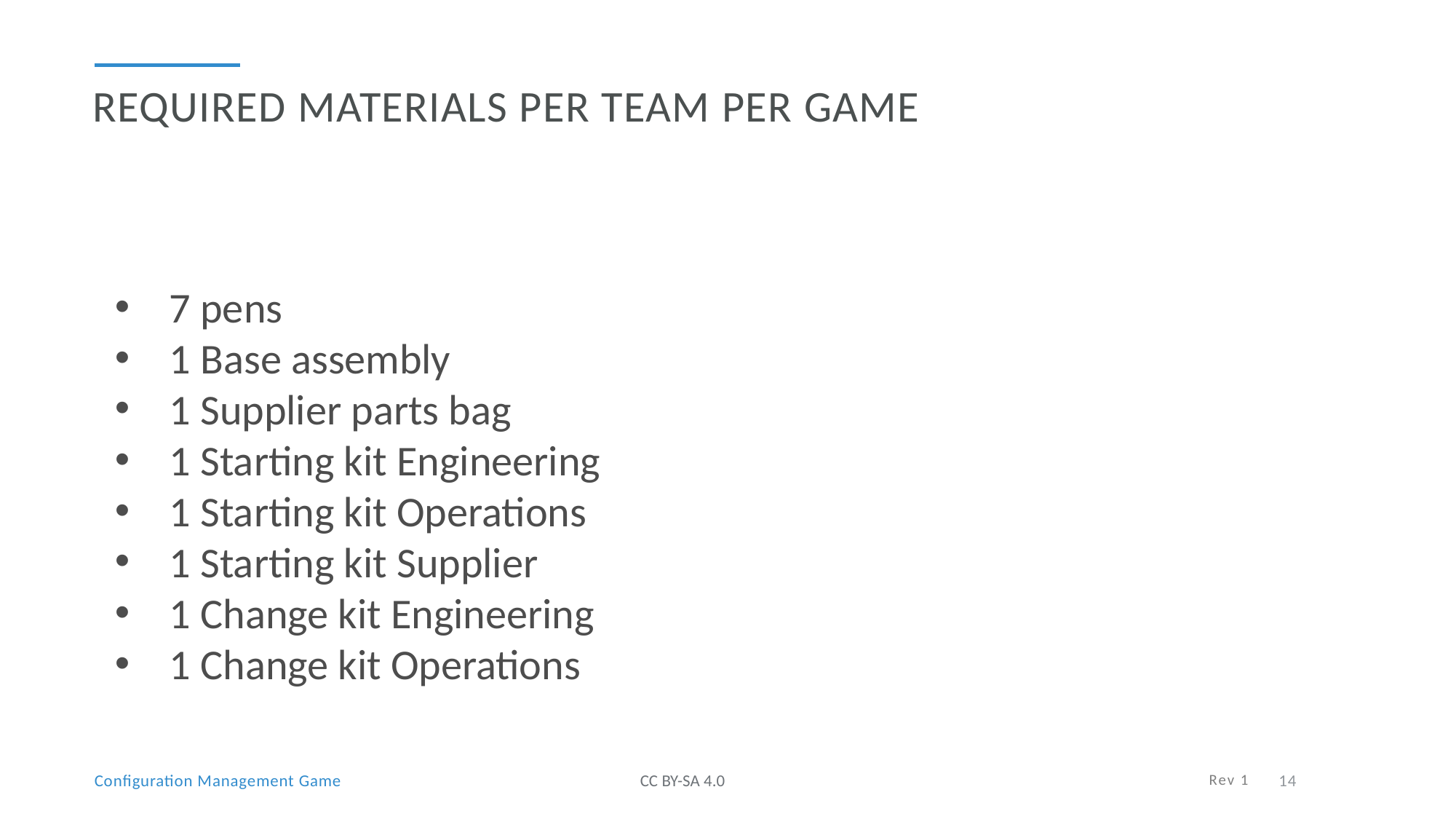

Required materials per team per game

7 pens
1 Base assembly
1 Supplier parts bag
1 Starting kit Engineering
1 Starting kit Operations
1 Starting kit Supplier
1 Change kit Engineering
1 Change kit Operations
Rev 1